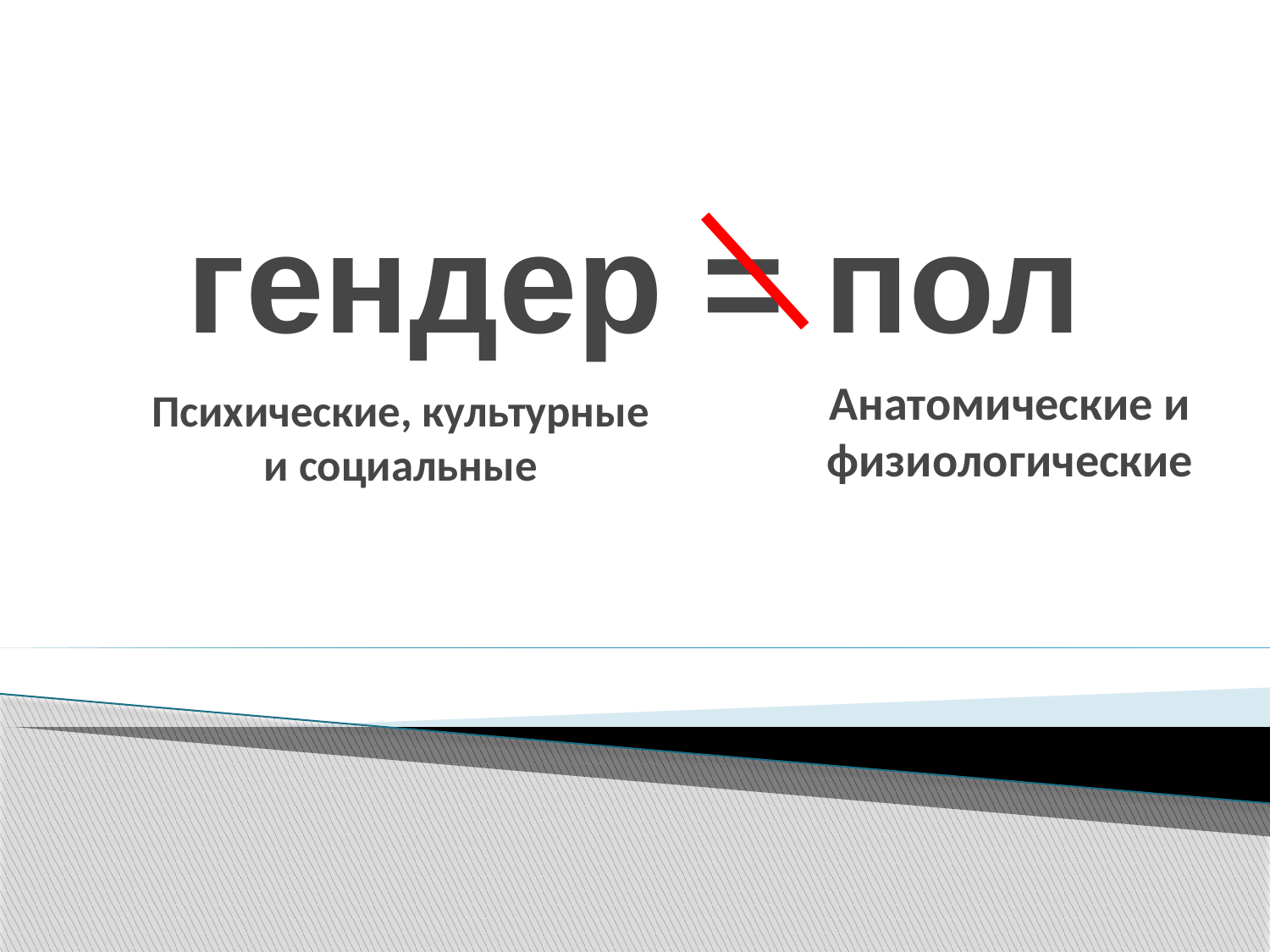

# гендер = пол
Анатомические и физиологические
Психические, культурные и социальные